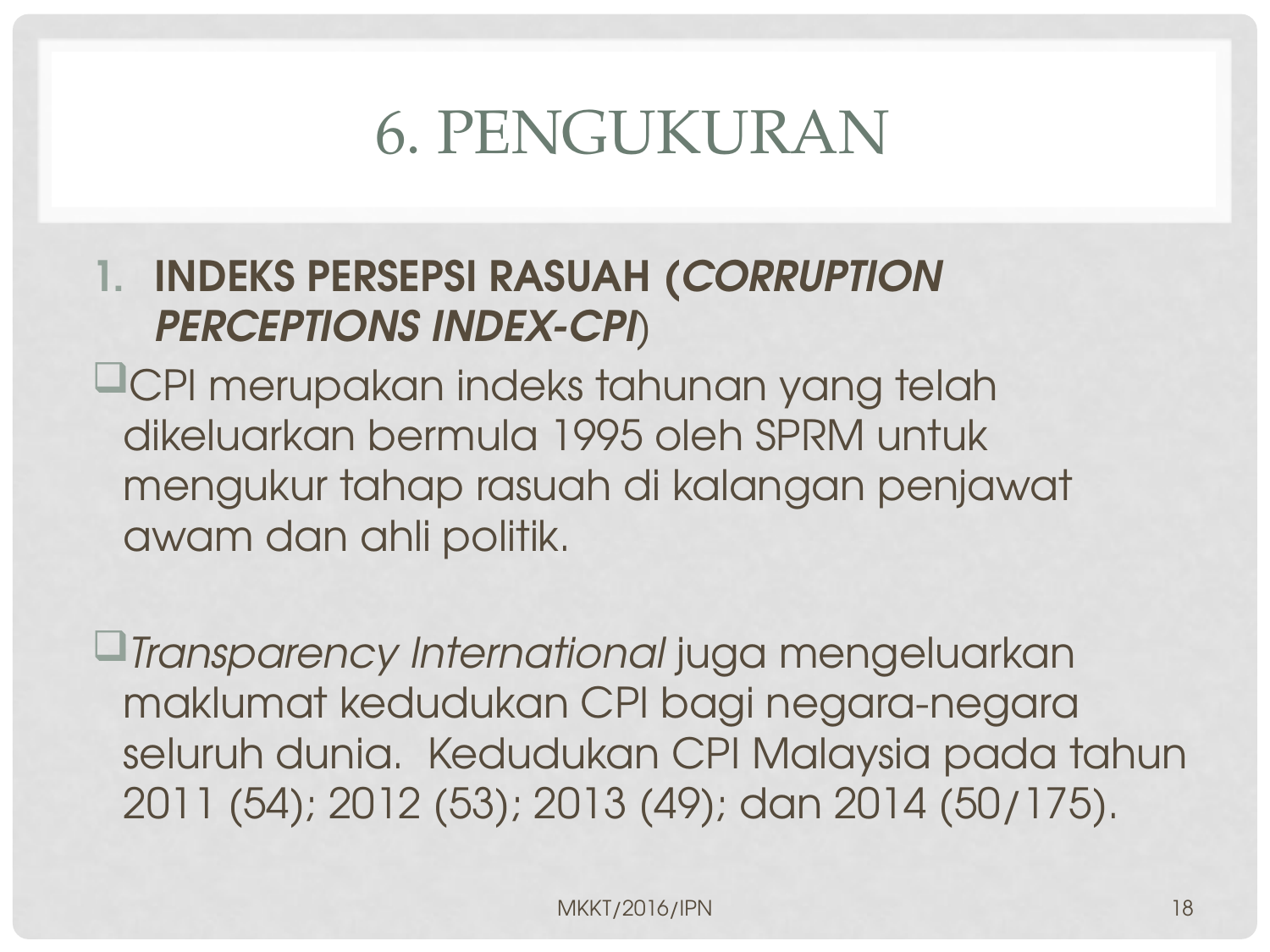

# 6. PENGUKURAN
INDEKS PERSEPSI RASUAH (CORRUPTION PERCEPTIONS INDEX-CPI)
CPI merupakan indeks tahunan yang telah dikeluarkan bermula 1995 oleh SPRM untuk mengukur tahap rasuah di kalangan penjawat awam dan ahli politik.

Transparency International juga mengeluarkan maklumat kedudukan CPI bagi negara-negara seluruh dunia.  Kedudukan CPI Malaysia pada tahun 2011 (54); 2012 (53); 2013 (49); dan 2014 (50/175).
MKKT/2016/IPN
18